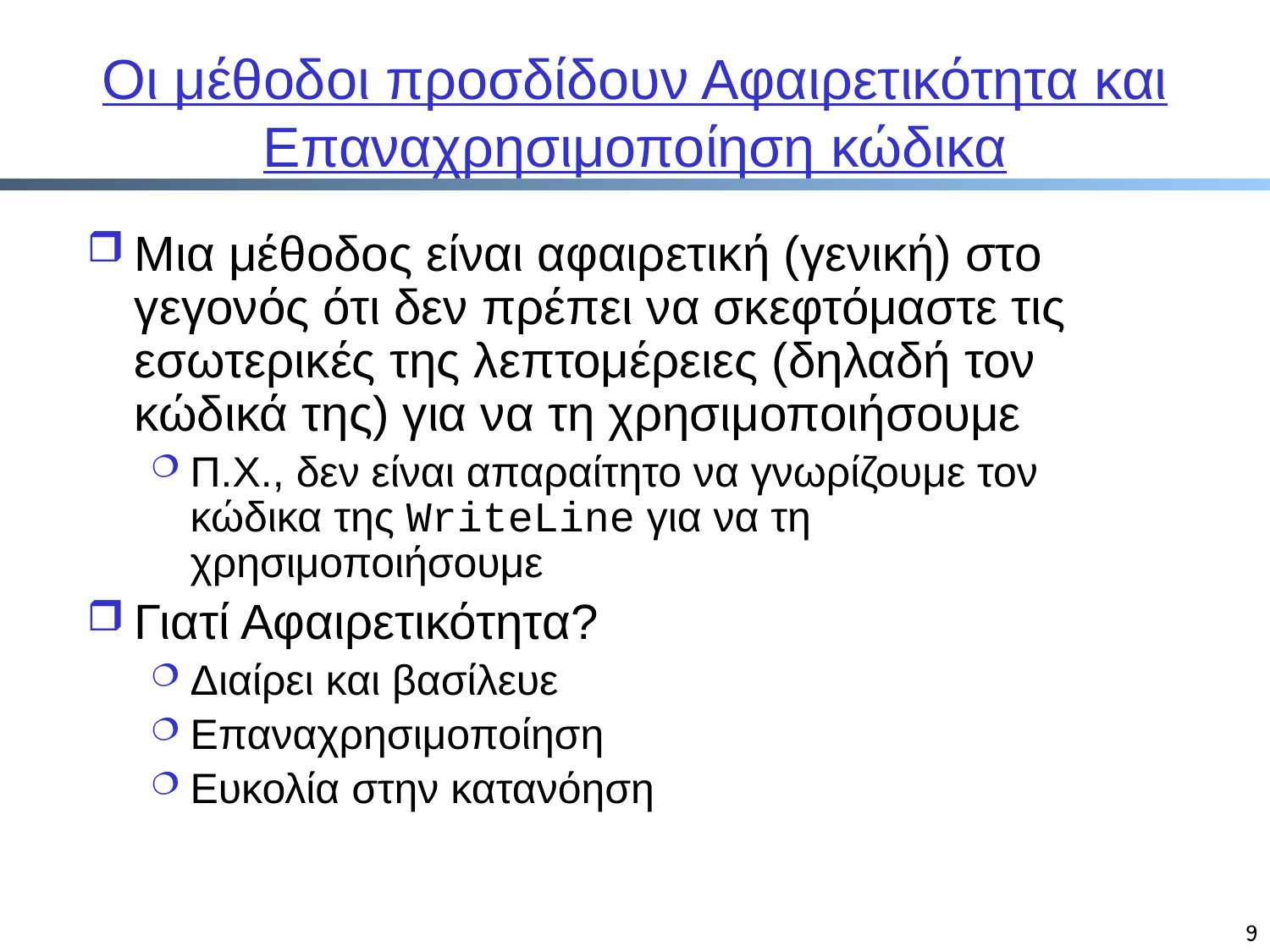

# Οι μέθοδοι προσδίδουν Αφαιρετικότητα και Επαναχρησιμοποίηση κώδικα
Μια μέθοδος είναι αφαιρετική (γενική) στο γεγονός ότι δεν πρέπει να σκεφτόμαστε τις εσωτερικές της λεπτομέρειες (δηλαδή τον κώδικά της) για να τη χρησιμοποιήσουμε
Π.Χ., δεν είναι απαραίτητο να γνωρίζουμε τον κώδικα της WriteLine για να τη χρησιμοποιήσουμε
Γιατί Αφαιρετικότητα?
Διαίρει και βασίλευε
Επαναχρησιμοποίηση
Ευκολία στην κατανόηση
9